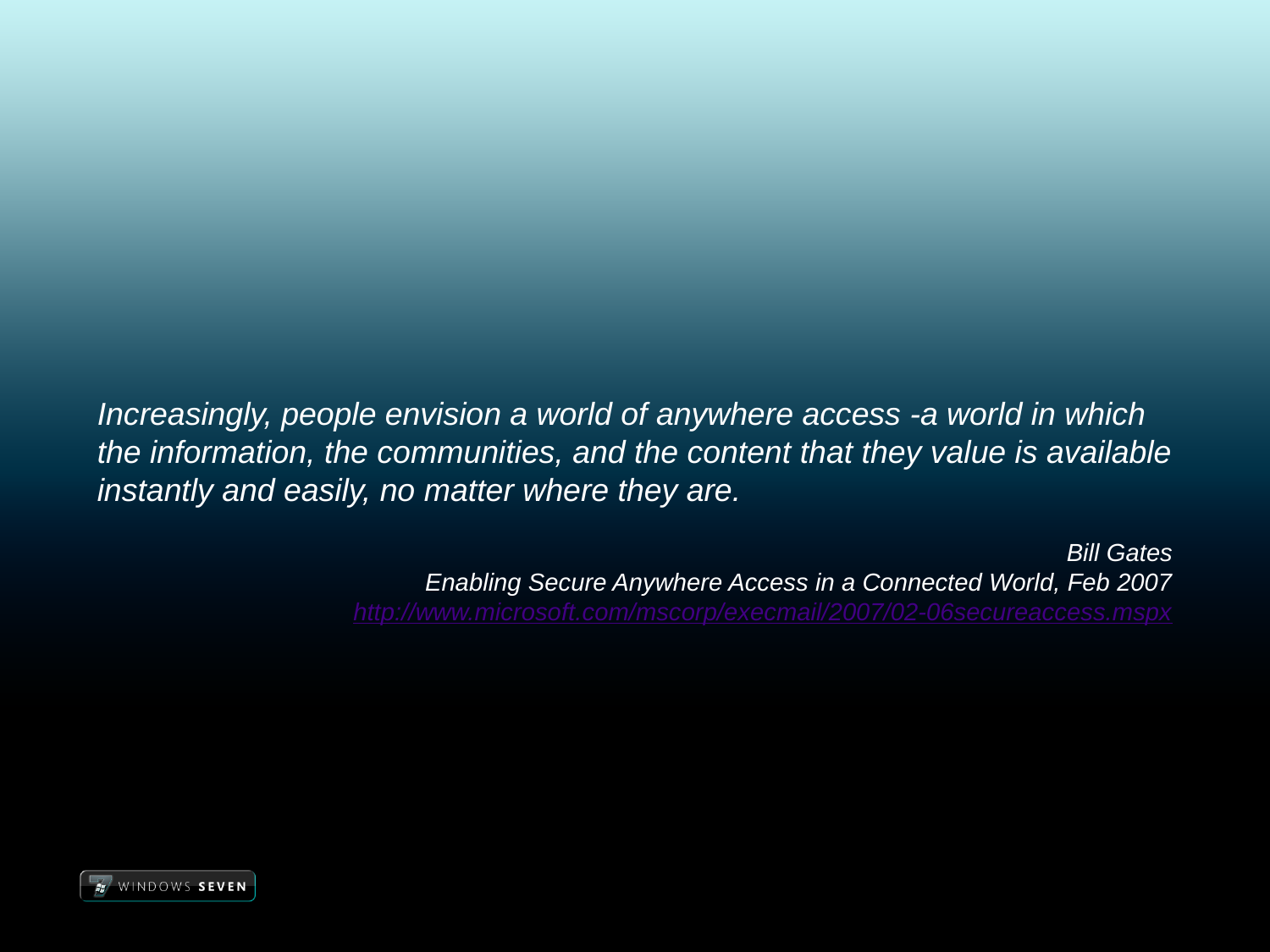

Increasingly, people envision a world of anywhere access -a world in which the information, the communities, and the content that they value is available instantly and easily, no matter where they are.

						Bill Gates
Enabling Secure Anywhere Access in a Connected World, Feb 2007
http://www.microsoft.com/mscorp/execmail/2007/02-06secureaccess.mspx